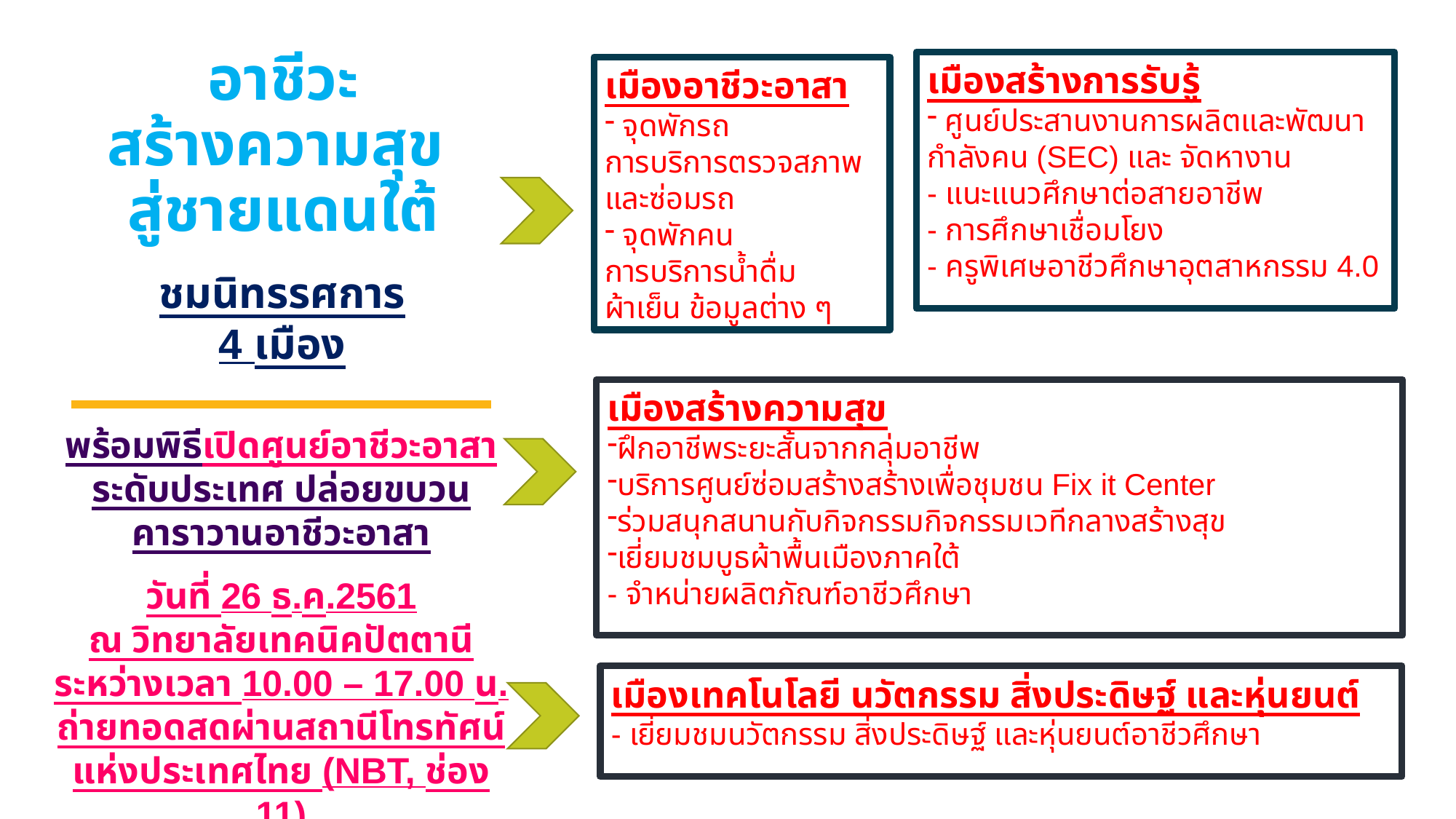

# อาชีวะ สร้างความสุข สู่ชายแดนใต้
เมืองสร้างการรับรู้
 ศูนย์ประสานงานการผลิตและพัฒนากำลังคน (SEC) และ จัดหางาน
- แนะแนวศึกษาต่อสายอาชีพ
- การศึกษาเชื่อมโยง
- ครูพิเศษอาชีวศึกษาอุตสาหกรรม 4.0

เมืองอาชีวะอาสา
 จุดพักรถ
การบริการตรวจสภาพและซ่อมรถ
 จุดพักคน
การบริการน้ำดื่ม
ผ้าเย็น ข้อมูลต่าง ๆ

ชมนิทรรศการ
4 เมือง

เมืองสร้างความสุข
ฝึกอาชีพระยะสั้นจากกลุ่มอาชีพ
บริการศูนย์ซ่อมสร้างสร้างเพื่อชุมชน Fix it Center
ร่วมสนุกสนานกับกิจกรรมกิจกรรมเวทีกลางสร้างสุข
เยี่ยมชมบูธผ้าพื้นเมืองภาคใต้
- จำหน่ายผลิตภัณฑ์อาชีวศึกษา

พร้อมพิธีเปิดศูนย์อาชีวะอาสา ระดับประเทศ ปล่อยขบวนคาราวานอาชีวะอาสา

วันที่ 26 ธ.ค.2561
ณ วิทยาลัยเทคนิคปัตตานี
ระหว่างเวลา 10.00 – 17.00 น.
ถ่ายทอดสดผ่านสถานีโทรทัศน์แห่งประเทศไทย (NBT, ช่อง 11)

เมืองเทคโนโลยี นวัตกรรม สิ่งประดิษฐ์ และหุ่นยนต์
- เยี่ยมชมนวัตกรรม สิ่งประดิษฐ์ และหุ่นยนต์อาชีวศึกษา